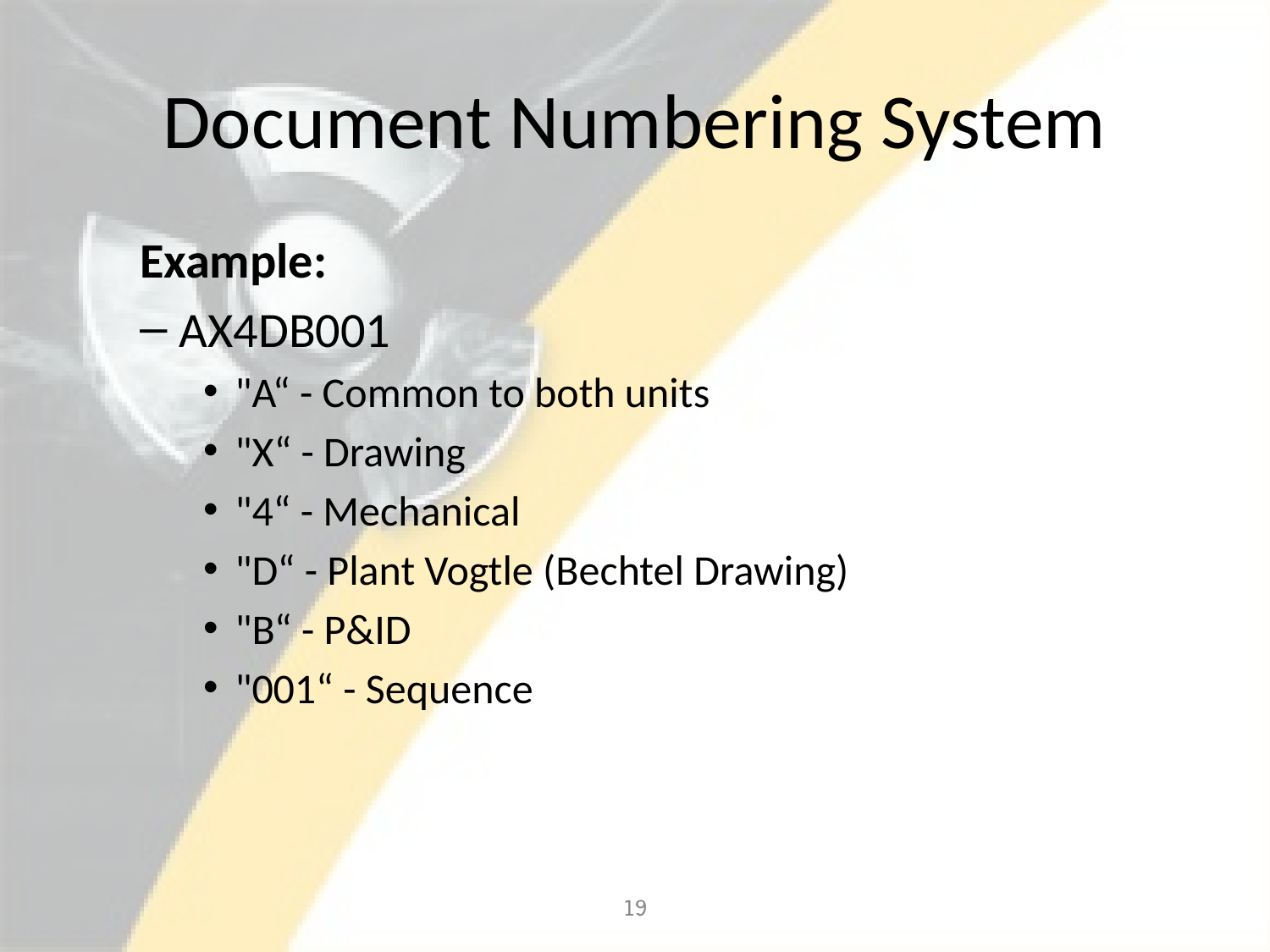

# Document Numbering System
Example:
AX4DB001
"A“ - Common to both units
"X“ - Drawing
"4“ - Mechanical
"D“ - Plant Vogtle (Bechtel Drawing)
"B“ - P&ID
"001“ - Sequence
19